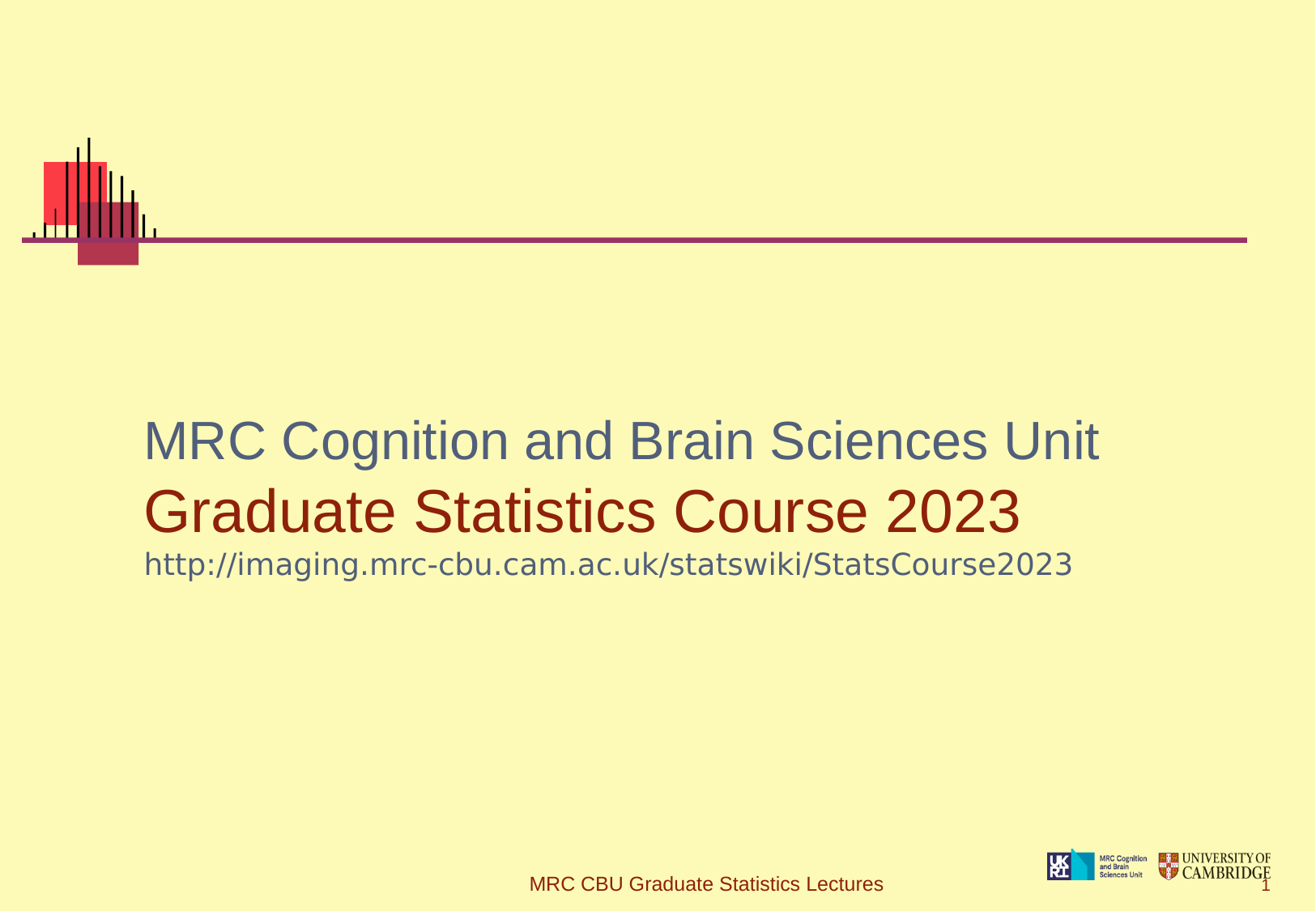

# MRC Cognition and Brain Sciences Unit Graduate Statistics Course 2023 http://imaging.mrc-cbu.cam.ac.uk/statswiki/StatsCourse2023

MRC CBU Graduate Statistics Lectures
1